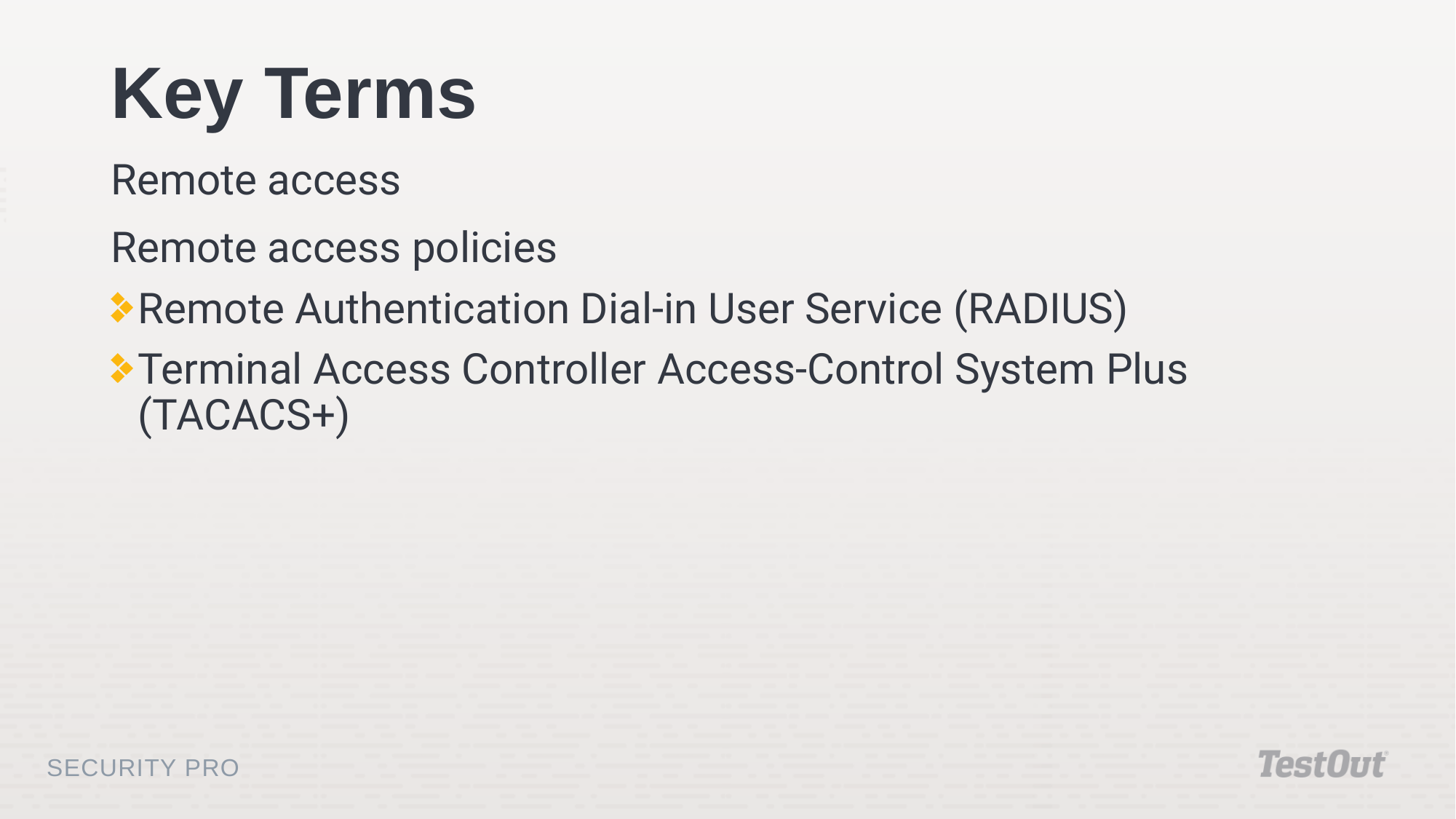

# Key Terms
Remote access
Remote access policies
Remote Authentication Dial-in User Service (RADIUS)
Terminal Access Controller Access-Control System Plus (TACACS+)
Security Pro